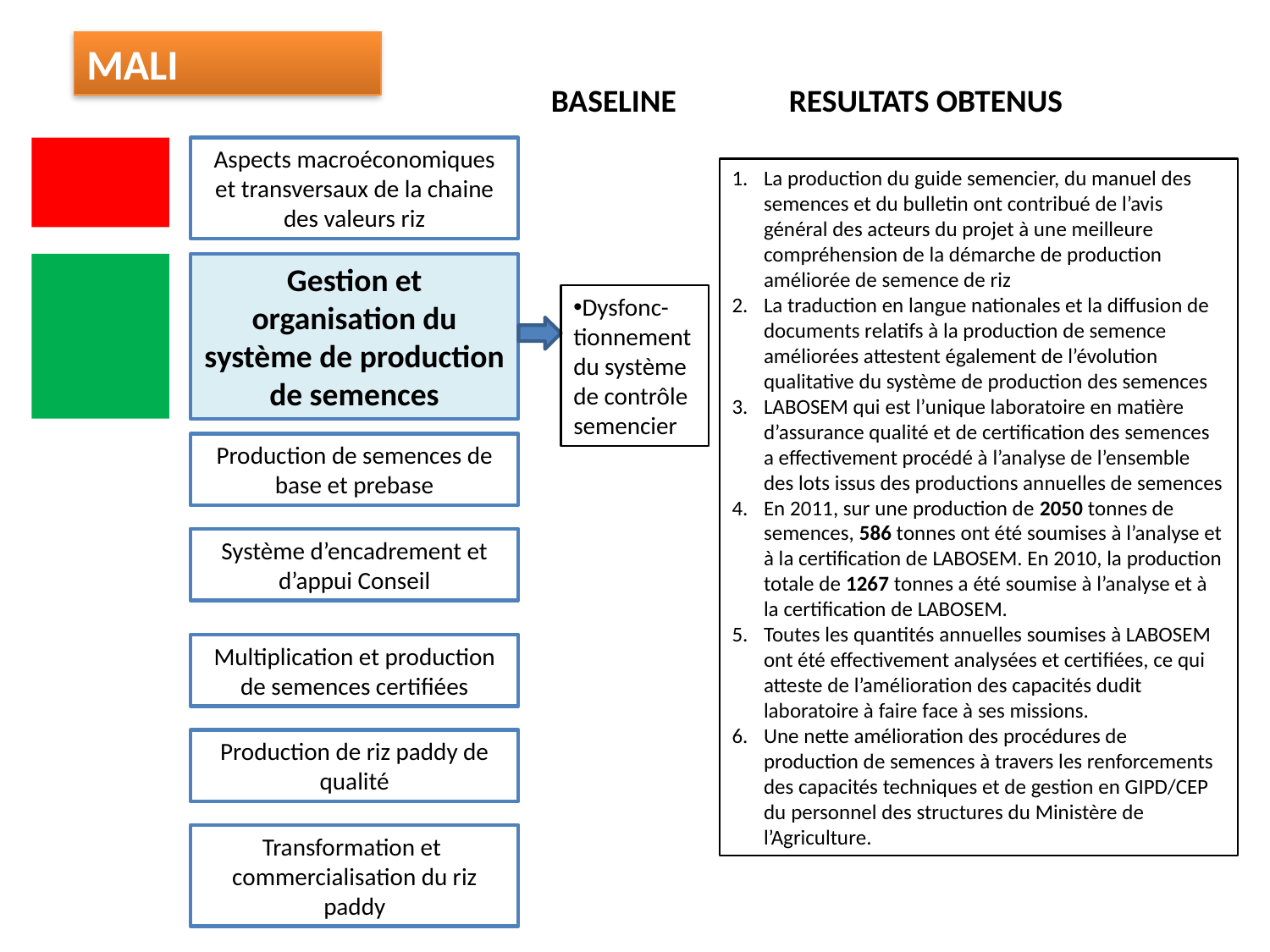

MALI
BASELINE
RESULTATS OBTENUS

Aspects macroéconomiques et transversaux de la chaine des valeurs riz
La production du guide semencier, du manuel des semences et du bulletin ont contribué de l’avis général des acteurs du projet à une meilleure compréhension de la démarche de production améliorée de semence de riz
La traduction en langue nationales et la diffusion de documents relatifs à la production de semence améliorées attestent également de l’évolution qualitative du système de production des semences
LABOSEM qui est l’unique laboratoire en matière d’assurance qualité et de certification des semences a effectivement procédé à l’analyse de l’ensemble des lots issus des productions annuelles de semences
En 2011, sur une production de 2050 tonnes de semences, 586 tonnes ont été soumises à l’analyse et à la certification de LABOSEM. En 2010, la production totale de 1267 tonnes a été soumise à l’analyse et à la certification de LABOSEM.
Toutes les quantités annuelles soumises à LABOSEM ont été effectivement analysées et certifiées, ce qui atteste de l’amélioration des capacités dudit laboratoire à faire face à ses missions.
Une nette amélioration des procédures de production de semences à travers les renforcements des capacités techniques et de gestion en GIPD/CEP du personnel des structures du Ministère de l’Agriculture.

Gestion et organisation du système de production de semences
Dysfonc-tionnement du système de contrôle semencier

Production de semences de base et prebase
Système d’encadrement et d’appui Conseil
Multiplication et production de semences certifiées
Production de riz paddy de qualité
Transformation et  commercialisation du riz paddy